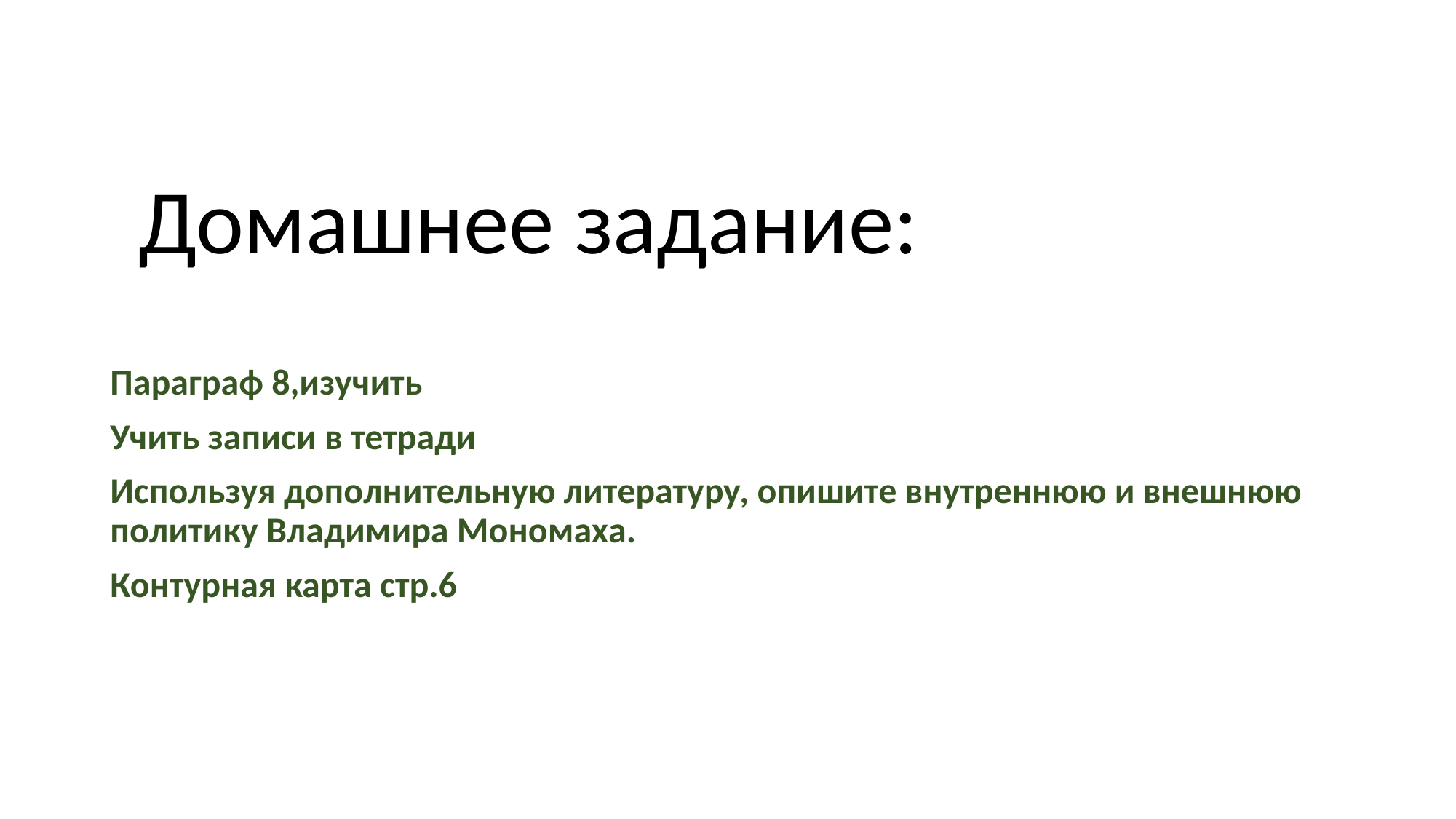

# Домашнее задание:
Параграф 8,изучить
Учить записи в тетради
Используя дополнительную литературу, опишите внутреннюю и внешнюю политику Владимира Мономаха.
Контурная карта стр.6